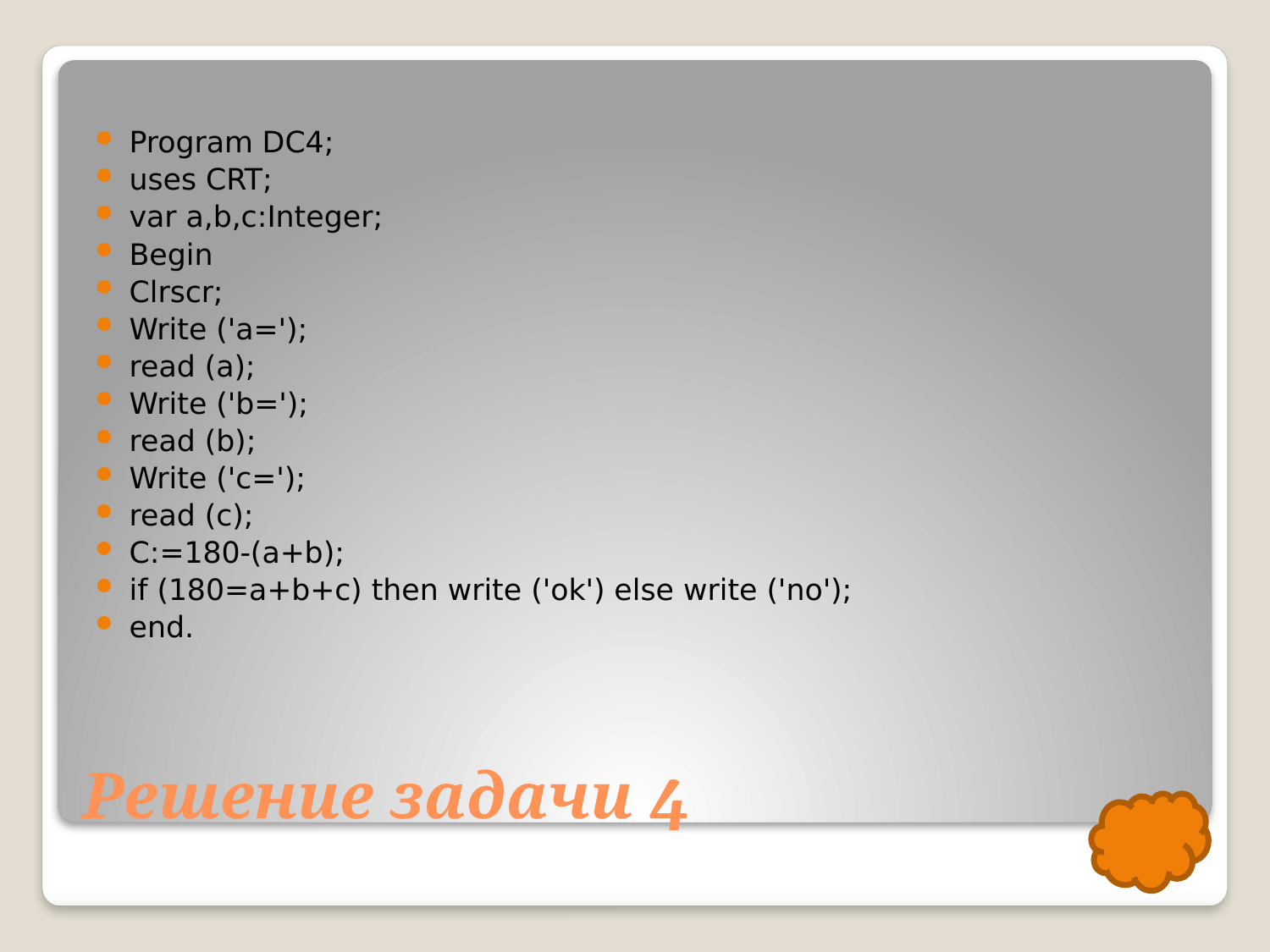

Program DC4;
uses CRT;
var a,b,c:Integer;
Begin
Clrscr;
Write ('a=');
read (a);
Write ('b=');
read (b);
Write ('c=');
read (c);
C:=180-(a+b);
if (180=a+b+c) then write ('ok') else write ('no');
end.

# Решение задачи 4